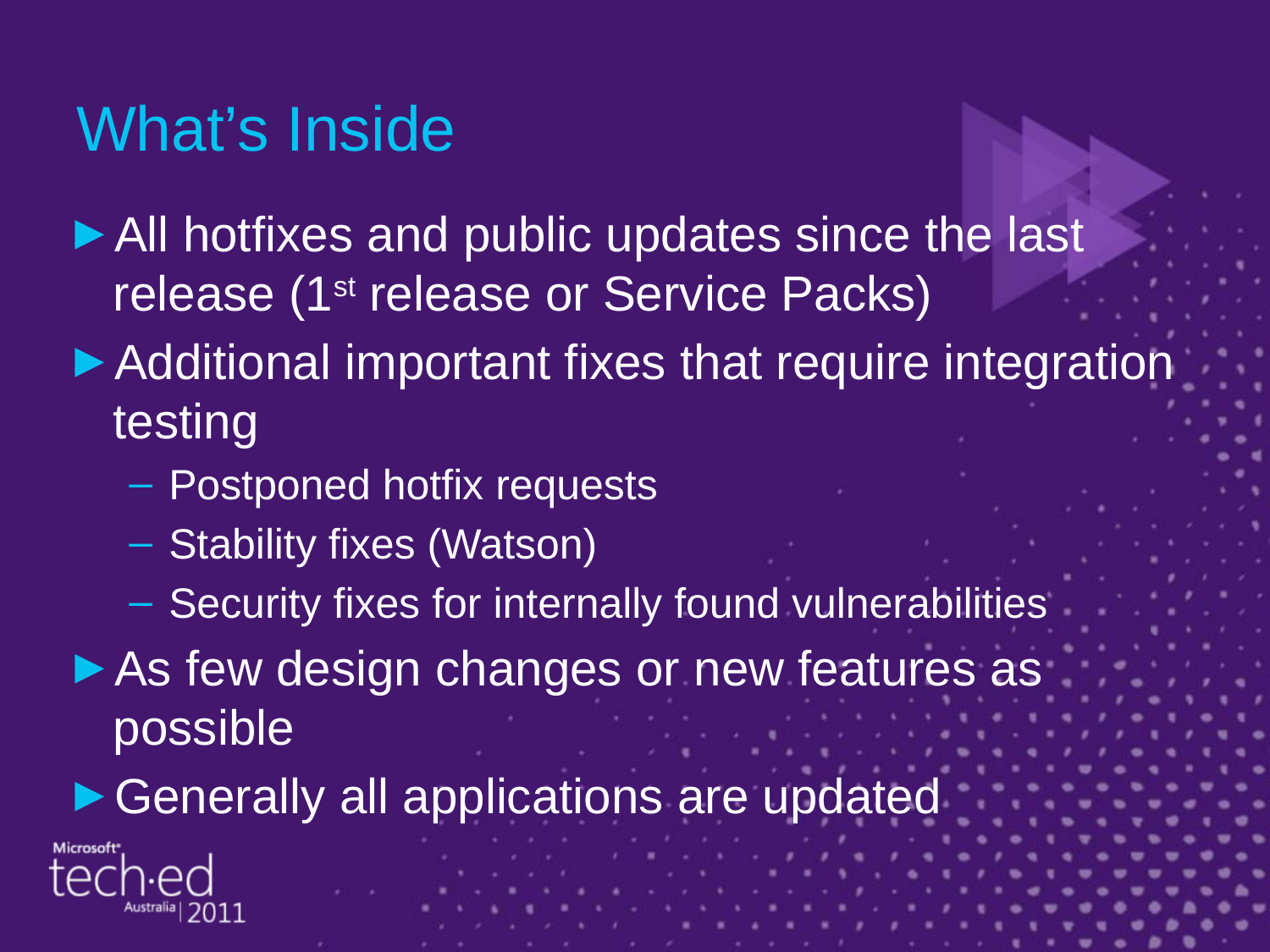

# What’s Inside
All hotfixes and public updates since the last release (1st release or Service Packs)
Additional important fixes that require integration testing
Postponed hotfix requests
Stability fixes (Watson)
Security fixes for internally found vulnerabilities
As few design changes or new features as possible
Generally all applications are updated